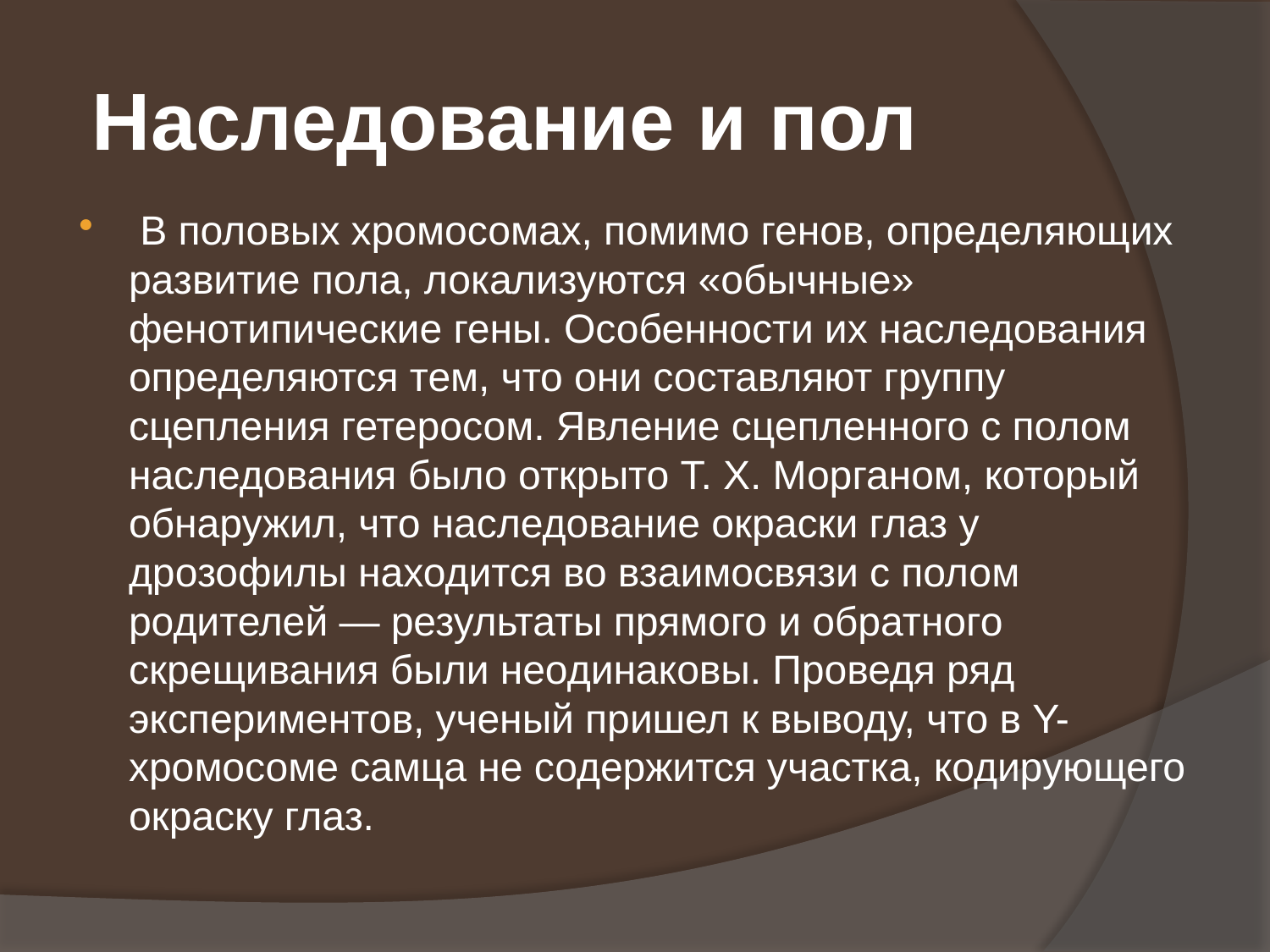

# Наследование и пол
 В половых хромосомах, помимо генов, определяющих развитие пола, локализуются «обычные» фенотипические гены. Особенности их наследования определяются тем, что они составляют группу сцепления гетеросом. Явление сцепленного с полом наследования было открыто Т. X. Морганом, который обнаружил, что наследование окраски глаз у дрозофилы находится во взаимосвязи с полом родителей — результаты прямого и обратного скрещивания были неодинаковы. Проведя ряд экспериментов, ученый пришел к выводу, что в Y-xpoмосоме самца не содержится участка, кодирующего окраску глаз.